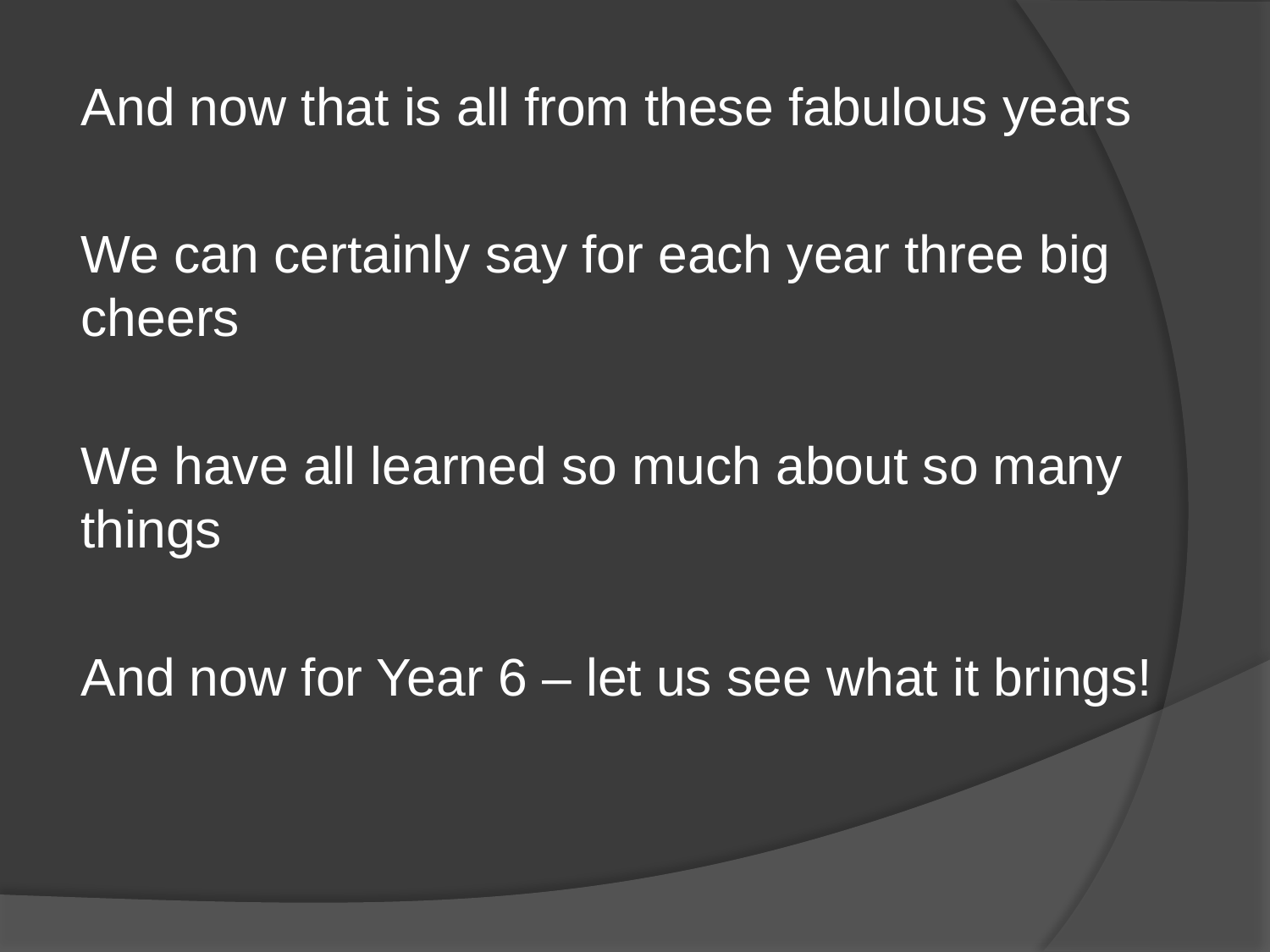

And now that is all from these fabulous years

We can certainly say for each year three big cheers

We have all learned so much about so many things

And now for Year 6 – let us see what it brings!